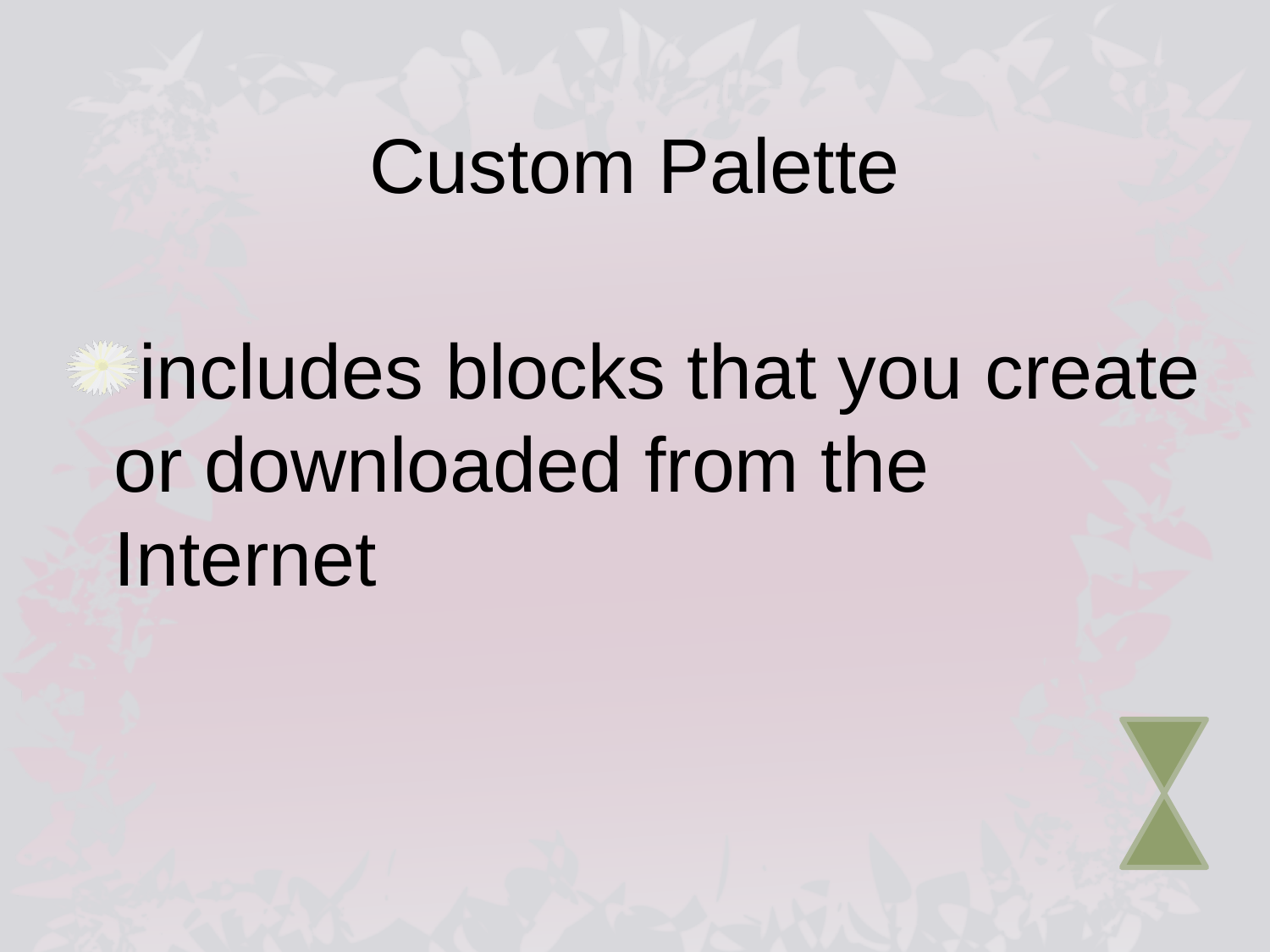

# Custom Palette

includes blocks that you create or downloaded from the Internet